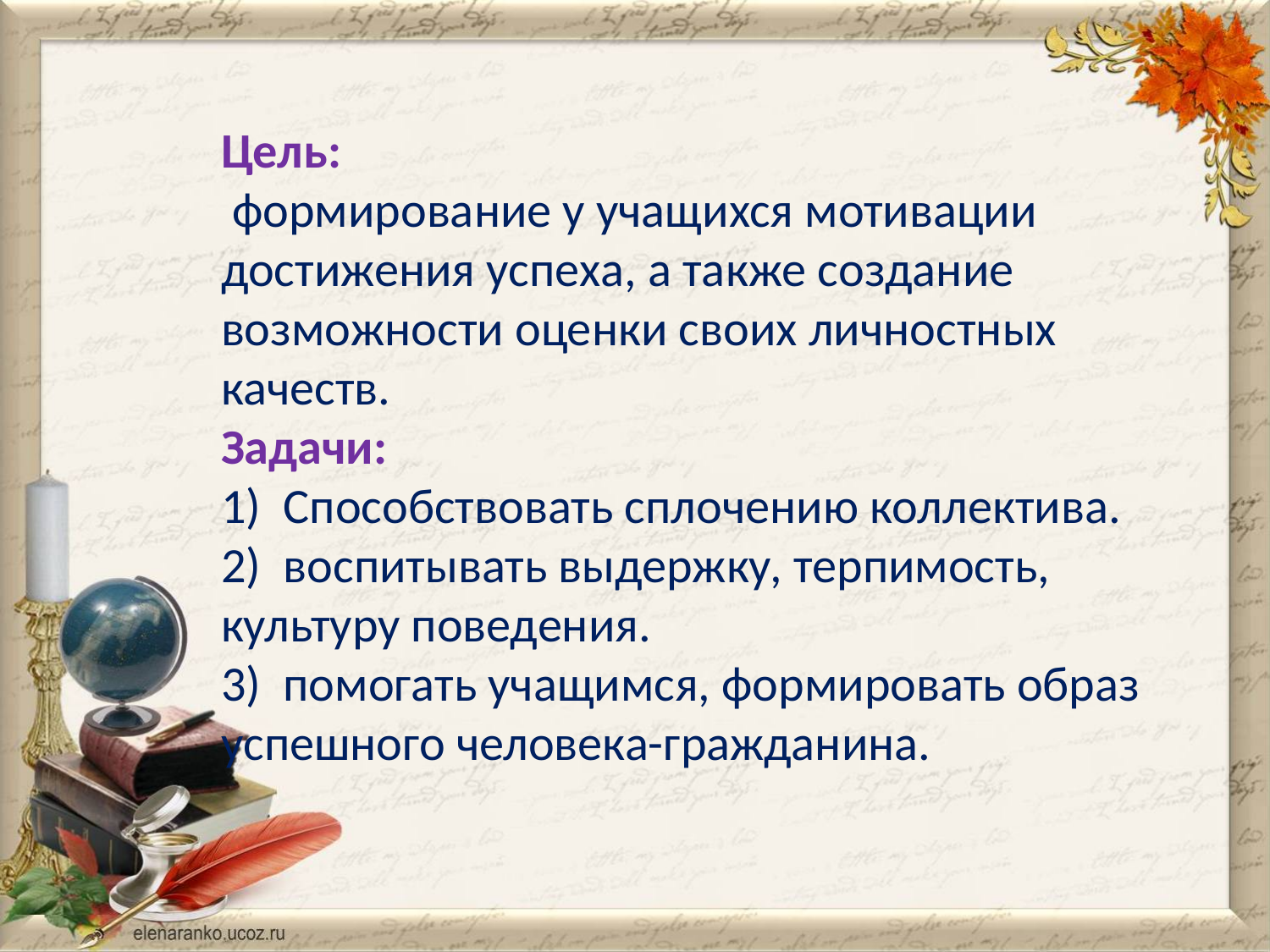

Цель:
 формирование у учащихся мотивации достижения успеха, а также создание возможности оценки своих личностных качеств.
Задачи:
1)  Способствовать сплочению коллектива.
2)  воспитывать выдержку, терпимость, культуру поведения.
3)  помогать учащимся, формировать образ успешного человека-гражданина.